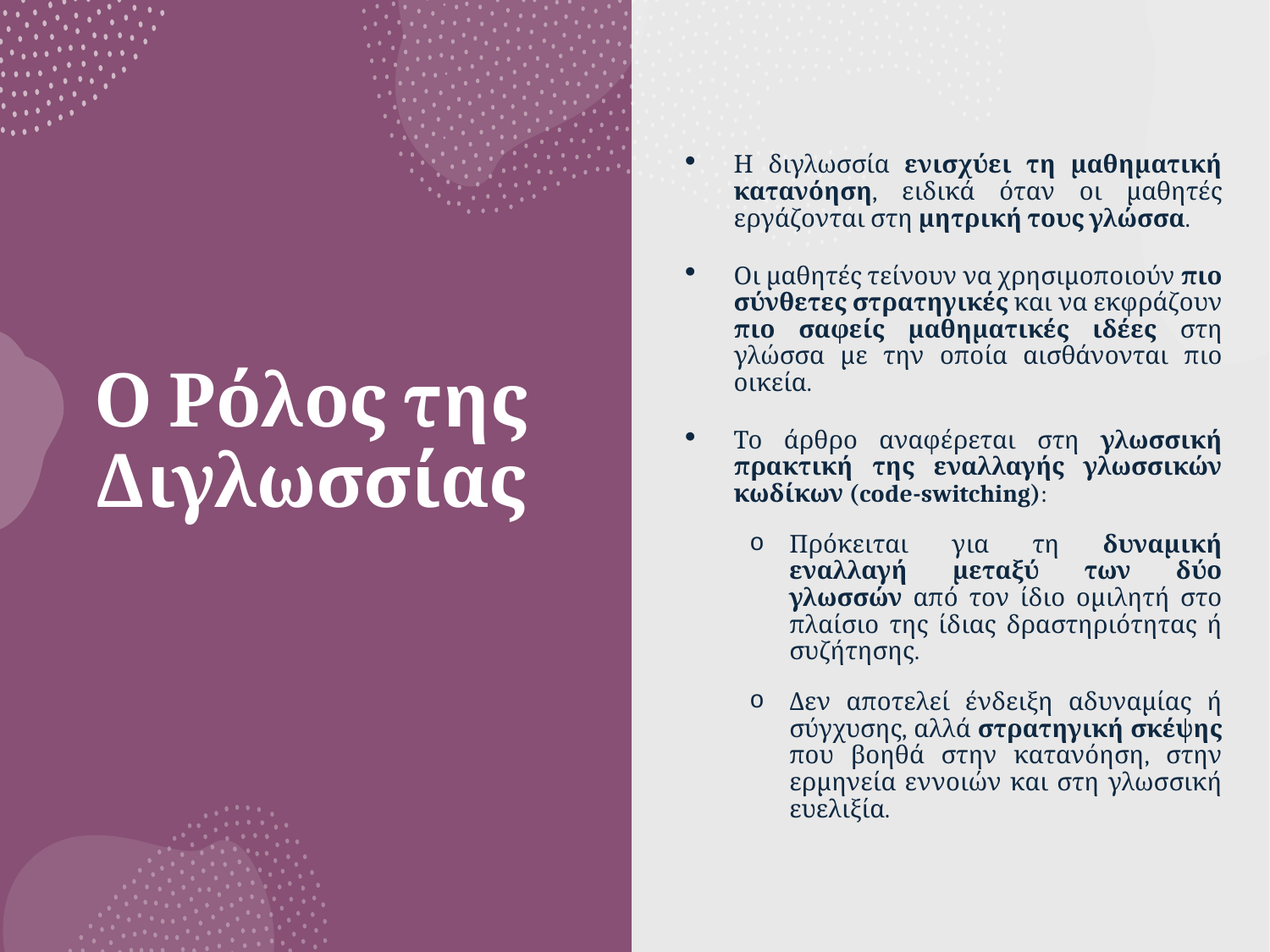

Η διγλωσσία ενισχύει τη μαθηματική κατανόηση, ειδικά όταν οι μαθητές εργάζονται στη μητρική τους γλώσσα.
Οι μαθητές τείνουν να χρησιμοποιούν πιο σύνθετες στρατηγικές και να εκφράζουν πιο σαφείς μαθηματικές ιδέες στη γλώσσα με την οποία αισθάνονται πιο οικεία.
Το άρθρο αναφέρεται στη γλωσσική πρακτική της εναλλαγής γλωσσικών κωδίκων (code-switching):
Πρόκειται για τη δυναμική εναλλαγή μεταξύ των δύο γλωσσών από τον ίδιο ομιλητή στο πλαίσιο της ίδιας δραστηριότητας ή συζήτησης.
Δεν αποτελεί ένδειξη αδυναμίας ή σύγχυσης, αλλά στρατηγική σκέψης που βοηθά στην κατανόηση, στην ερμηνεία εννοιών και στη γλωσσική ευελιξία.

# Ο Ρόλος της Διγλωσσίας